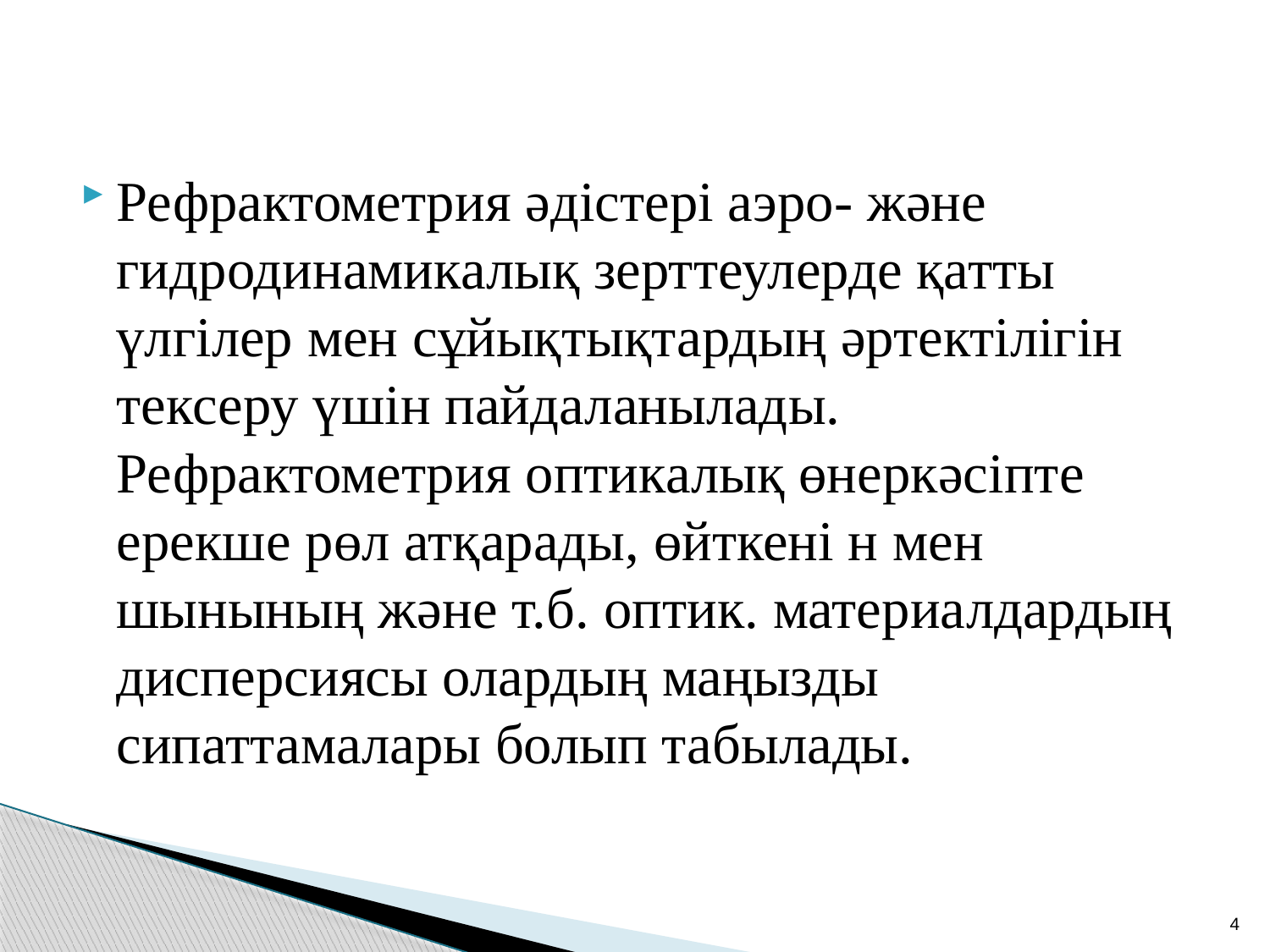

Рефрактометрия әдістері аэро- және гидродинамикалық зерттеулерде қатты үлгілер мен сұйықтықтардың әртектілігін тексеру үшін пайдаланылады. Рефрактометрия оптикалық өнеркәсіпте ерекше рөл атқарады, өйткені н мен шынының және т.б. оптик. материалдардың дисперсиясы олардың маңызды сипаттамалары болып табылады.
4